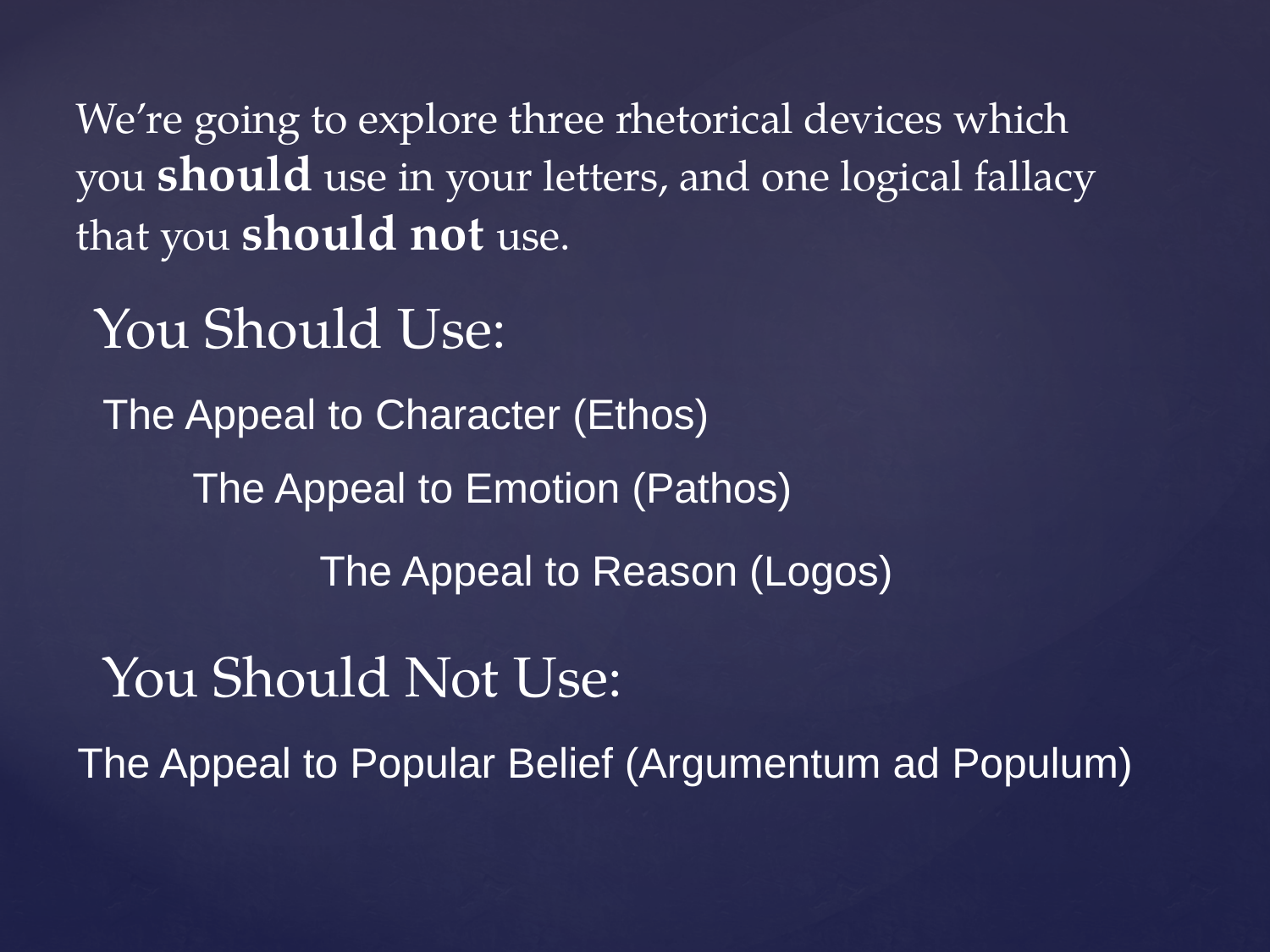

We’re going to explore three rhetorical devices which you should use in your letters, and one logical fallacy that you should not use.
You Should Use:
The Appeal to Character (Ethos)
The Appeal to Emotion (Pathos)
The Appeal to Reason (Logos)
You Should Not Use:
The Appeal to Popular Belief (Argumentum ad Populum)